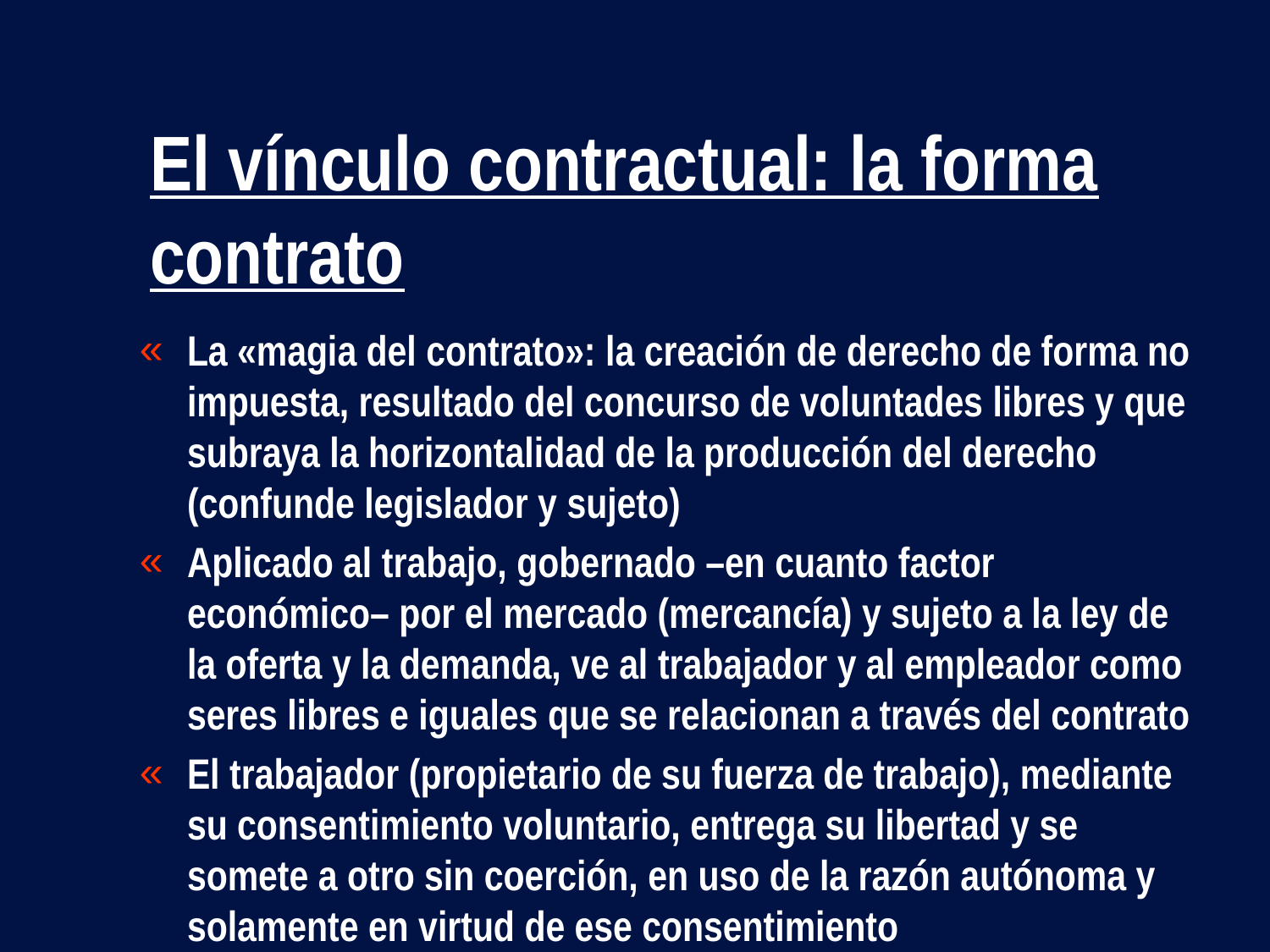

# El vínculo contractual: la forma contrato
La «magia del contrato»: la creación de derecho de forma no impuesta, resultado del concurso de voluntades libres y que subraya la horizontalidad de la producción del derecho (confunde legislador y sujeto)
Aplicado al trabajo, gobernado –en cuanto factor económico– por el mercado (mercancía) y sujeto a la ley de la oferta y la demanda, ve al trabajador y al empleador como seres libres e iguales que se relacionan a través del contrato
El trabajador (propietario de su fuerza de trabajo), mediante su consentimiento voluntario, entrega su libertad y se somete a otro sin coerción, en uso de la razón autónoma y solamente en virtud de ese consentimiento